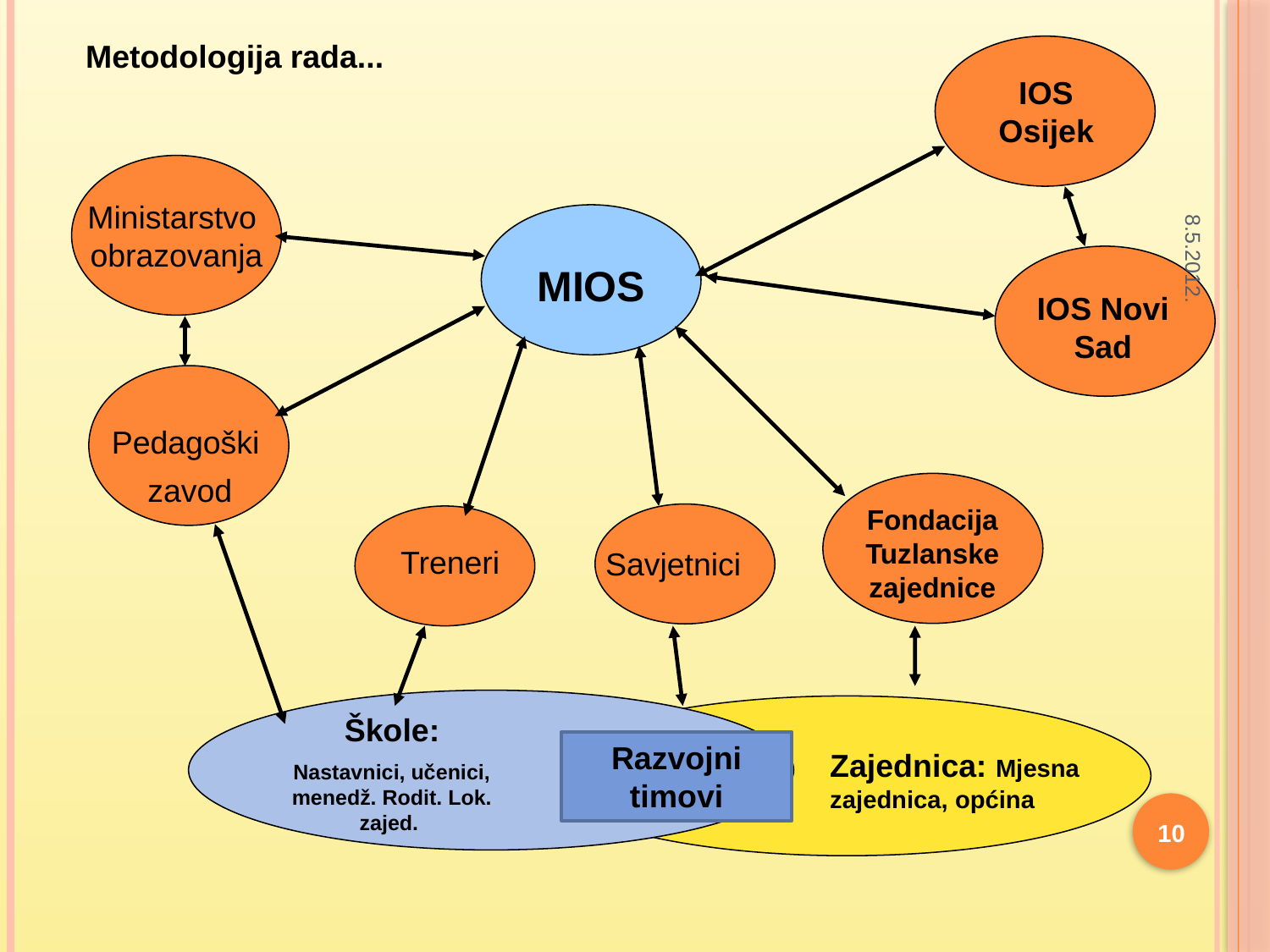

Metodologija rada...

IOS Osijek

8.5.2012.
Ministarstvo
obrazovanja

MIOS

IOS Novi Sad

Pedagoški
zavod

Fondacija Tuzlanske zajednice

Treneri
Savjetnici

Škole:
Nastavnici, učenici, menedž. Rodit. Lok. zajed.
Razvojni timovi
Zajednica: Mjesna zajednica, općina
10